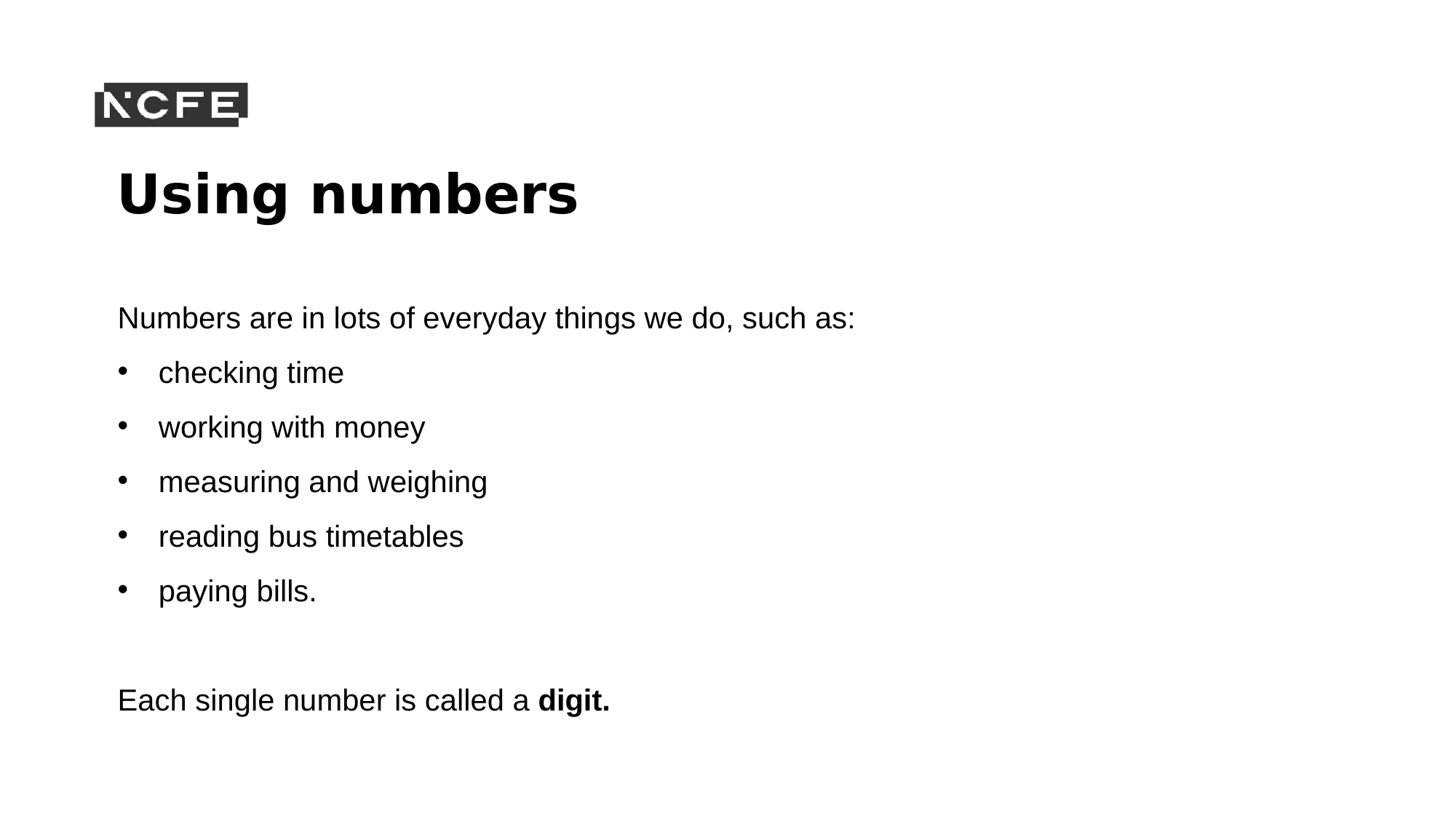

# Using numbers

Numbers are in lots of everyday things we do, such as:
checking time
working with money
measuring and weighing
reading bus timetables
paying bills.

Each single number is called a digit.